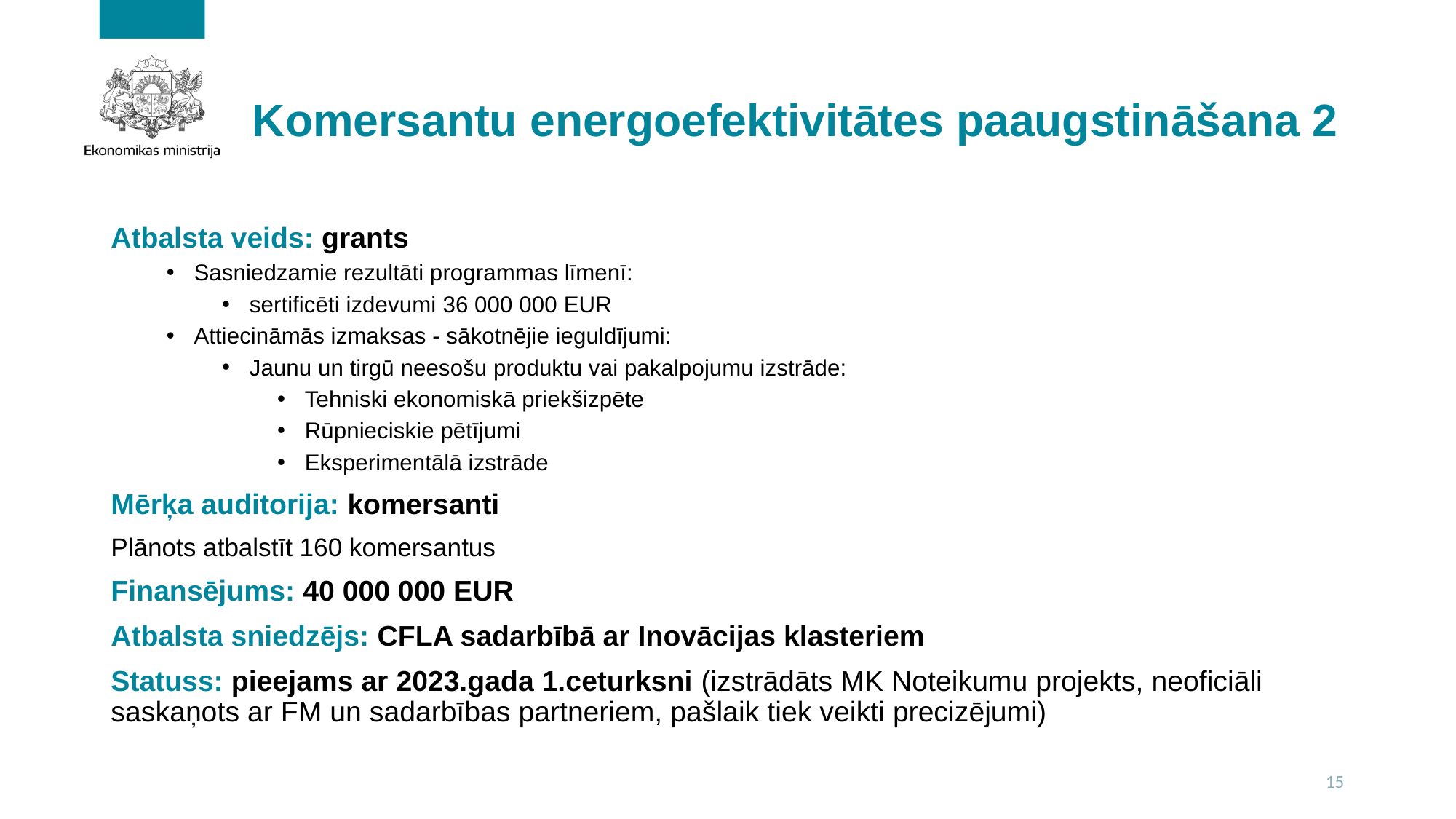

# Komersantu energoefektivitātes paaugstināšana 2
Atbalsta veids: grants
Sasniedzamie rezultāti programmas līmenī:
sertificēti izdevumi 36 000 000 EUR
Attiecināmās izmaksas - sākotnējie ieguldījumi:
Jaunu un tirgū neesošu produktu vai pakalpojumu izstrāde:
Tehniski ekonomiskā priekšizpēte
Rūpnieciskie pētījumi
Eksperimentālā izstrāde
Mērķa auditorija: komersanti
Plānots atbalstīt 160 komersantus
Finansējums: 40 000 000 EUR
Atbalsta sniedzējs: CFLA sadarbībā ar Inovācijas klasteriem
Statuss: pieejams ar 2023.gada 1.ceturksni (izstrādāts MK Noteikumu projekts, neoficiāli saskaņots ar FM un sadarbības partneriem, pašlaik tiek veikti precizējumi)
15